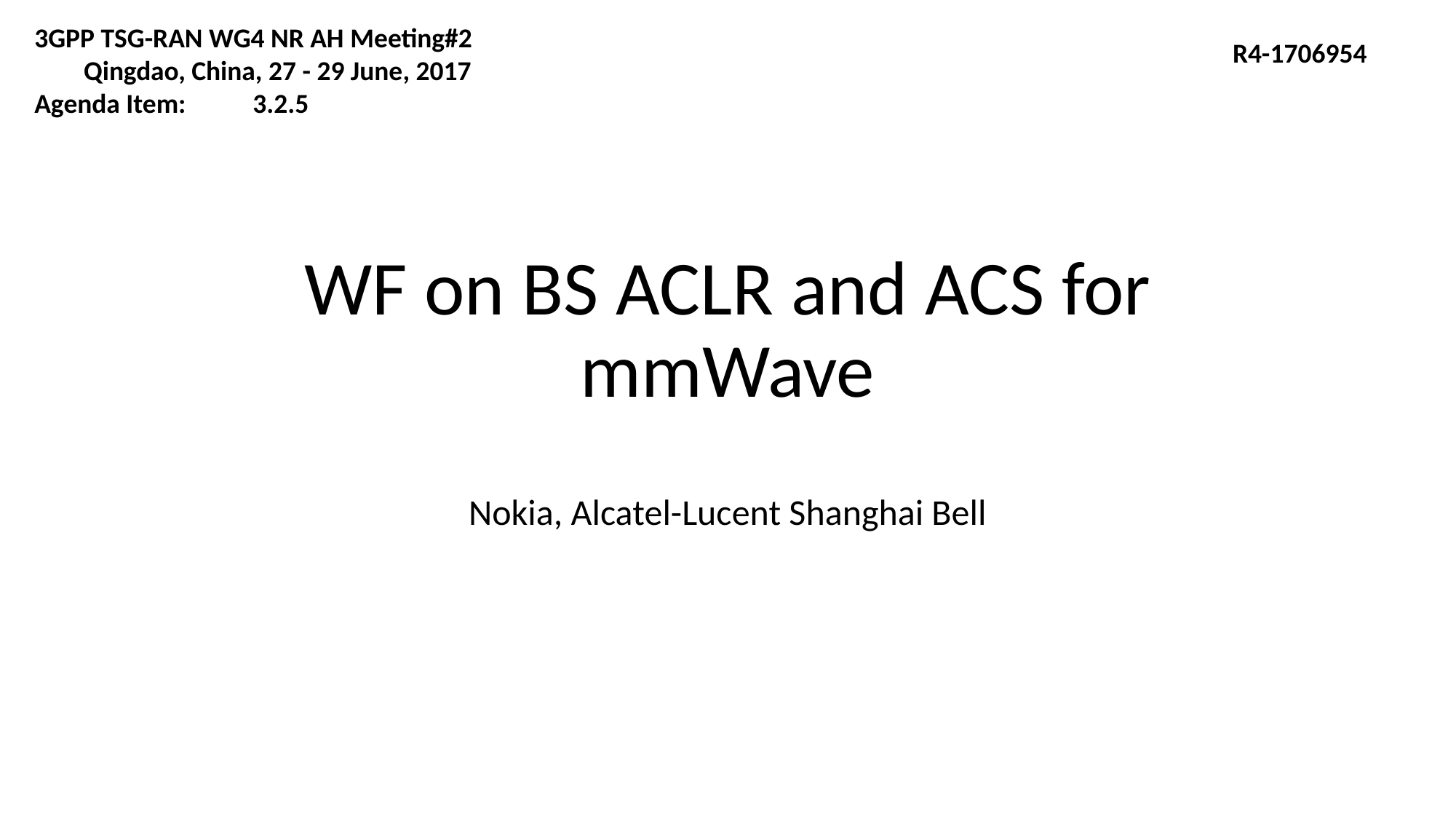

3GPP TSG-RAN WG4 NR AH Meeting#2                                                    Qingdao, China, 27 - 29 June, 2017
Agenda Item:	3.2.5

R4-1706954
# WF on BS ACLR and ACS for mmWave
Nokia, Alcatel-Lucent Shanghai Bell